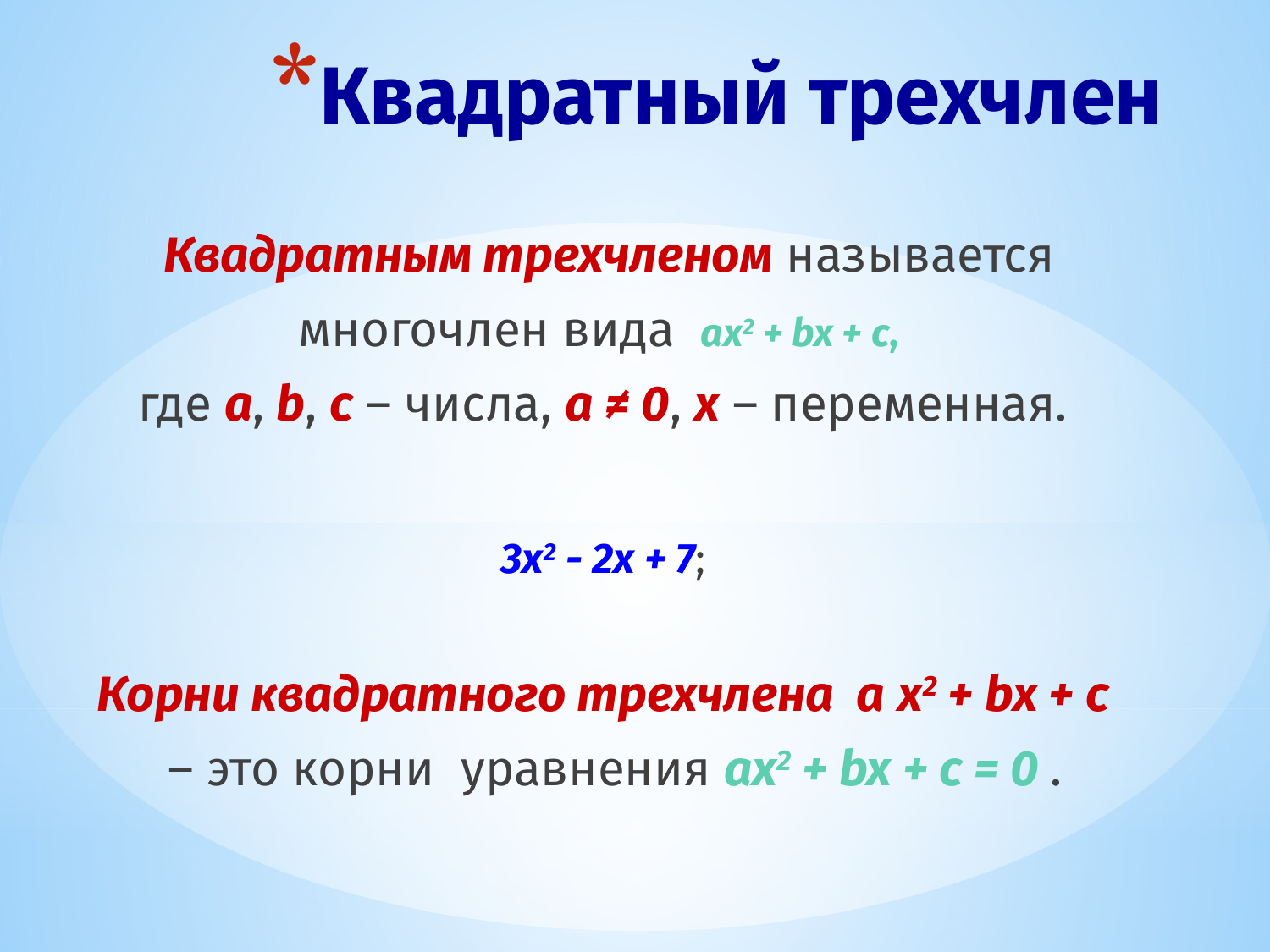

# Квадратный трехчлен
	Квадратным трехчленом называется
многочлен вида  ах2 + bx + c,
где а, b, с – числа, а ≠ 0, х – переменная.

3х2 - 2x + 7;

Корни квадратного трехчлена  а х2 + bx + c
  – это корни  уравнения ах2 + bx + c = 0 .